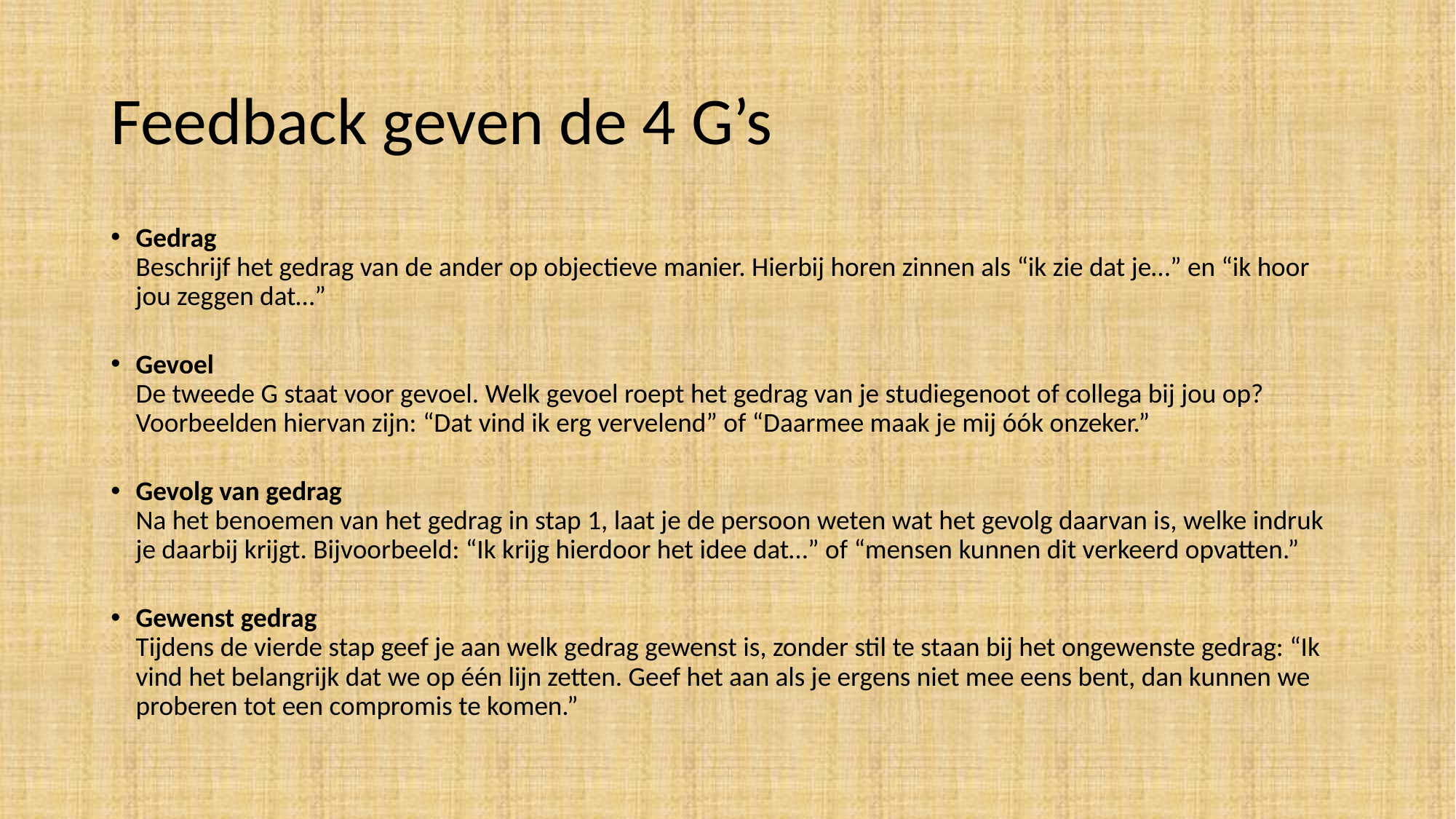

# Feedback geven de 4 G’s
Gedrag​
Beschrijf het gedrag van de ander op objectieve manier. Hierbij horen zinnen als “ik zie dat je…” en “ik hoor jou zeggen dat…”​
 ​
Gevoel​
De tweede G staat voor gevoel. Welk gevoel roept het gedrag van je studiegenoot of collega bij jou op? Voorbeelden hiervan zijn: “Dat vind ik erg vervelend” of “Daarmee maak je mij óók onzeker.”​
 ​
Gevolg van gedrag​
Na het benoemen van het gedrag in stap 1, laat je de persoon weten wat het gevolg daarvan is, welke indruk je daarbij krijgt. Bijvoorbeeld: “Ik krijg hierdoor het idee dat…” of “mensen kunnen dit verkeerd opvatten.”​
 ​
Gewenst gedrag​
Tijdens de vierde stap geef je aan welk gedrag gewenst is, zonder stil te staan bij het ongewenste gedrag: “Ik vind het belangrijk dat we op één lijn zetten. Geef het aan als je ergens niet mee eens bent, dan kunnen we proberen tot een compromis te komen.”​